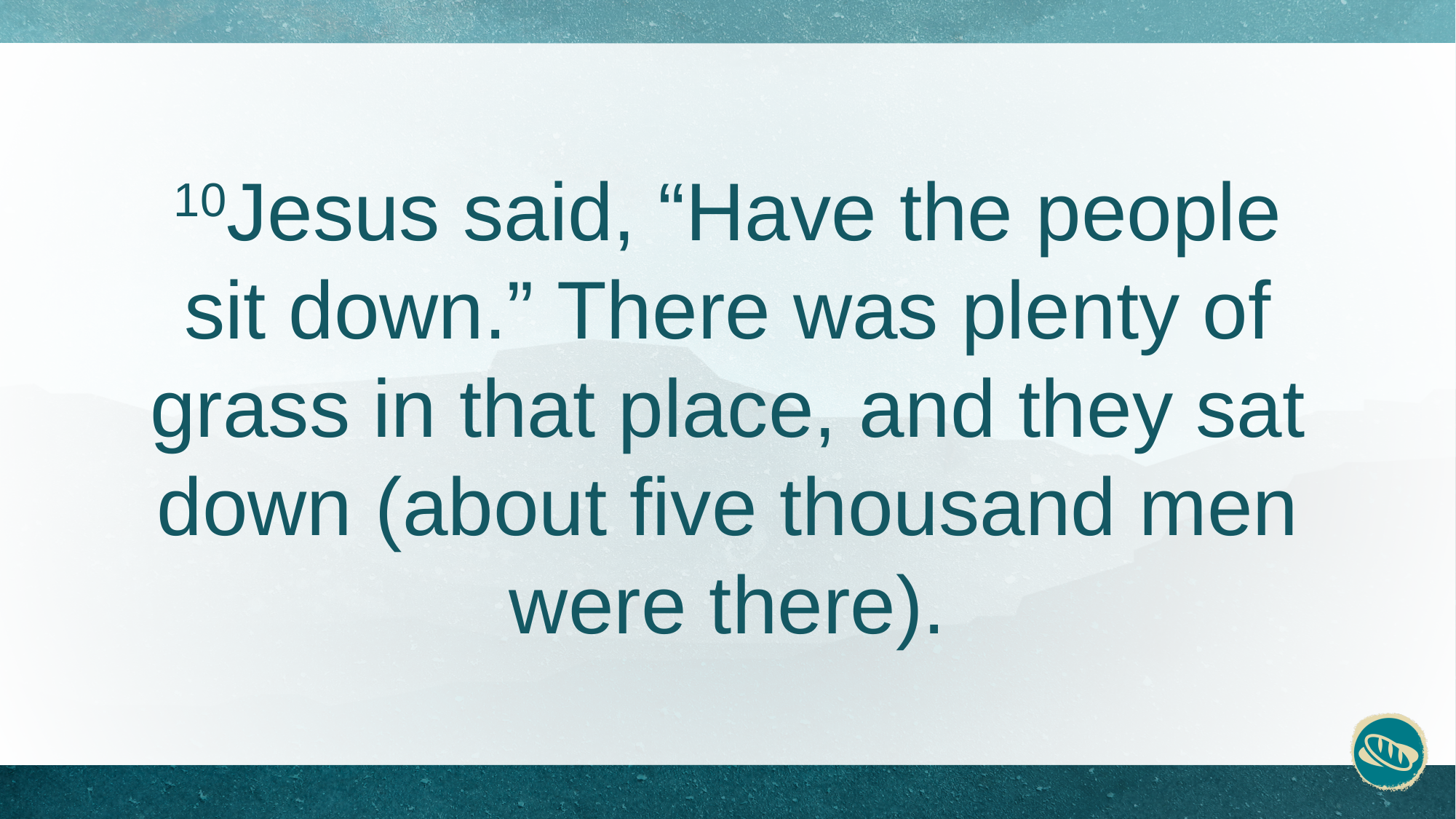

# 10Jesus said, “Have the people sit down.” There was plenty of grass in that place, and they sat down (about five thousand men were there).